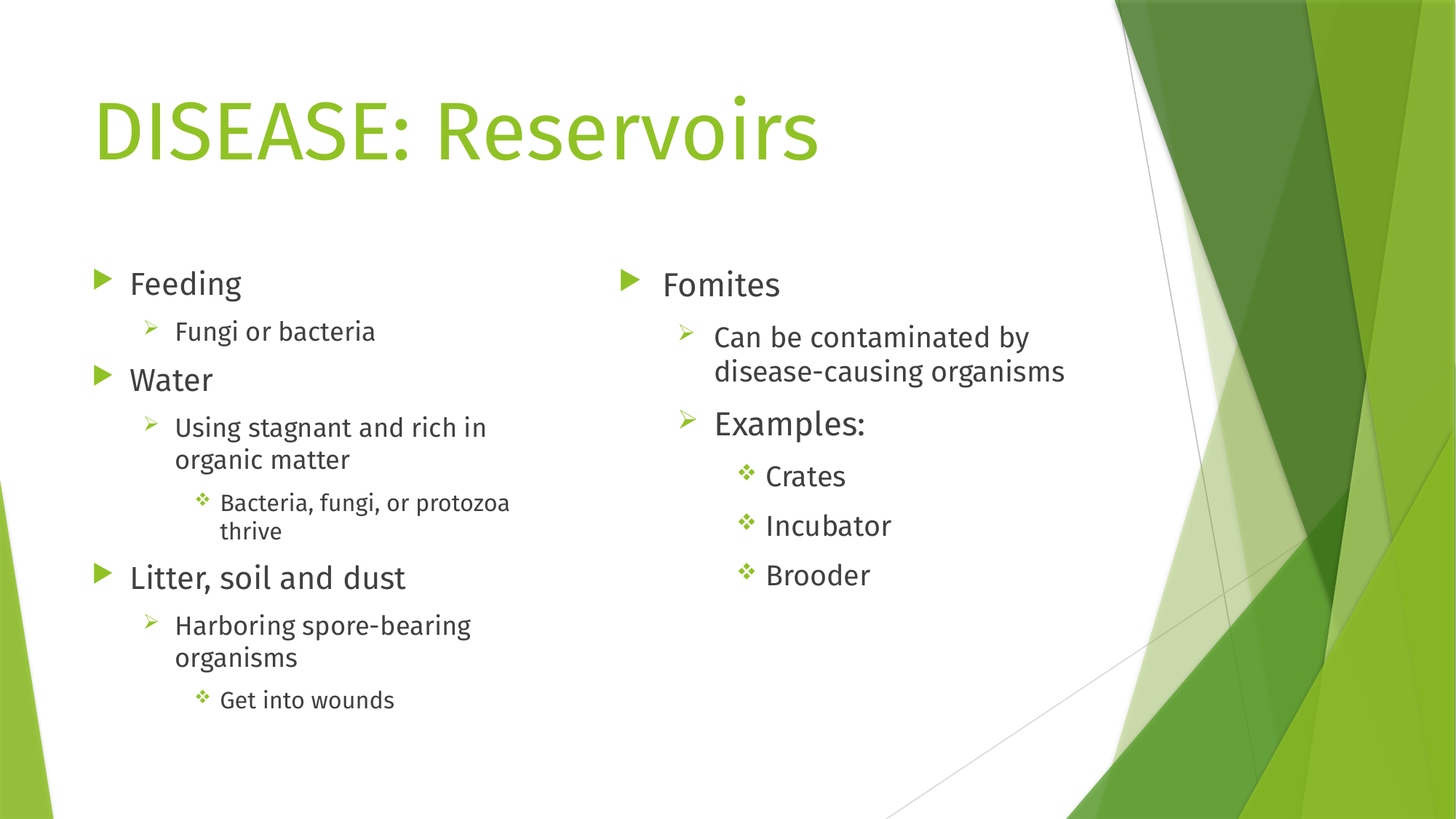

# DISEASE: Reservoirs
Feeding
Fungi or bacteria
Water
Using stagnant and rich in organic matter
Bacteria, fungi, or protozoa thrive
Litter, soil and dust
Harboring spore-bearing organisms
Get into wounds
Fomites
Can be contaminated by disease-causing organisms
Examples:
Crates
Incubator
Brooder